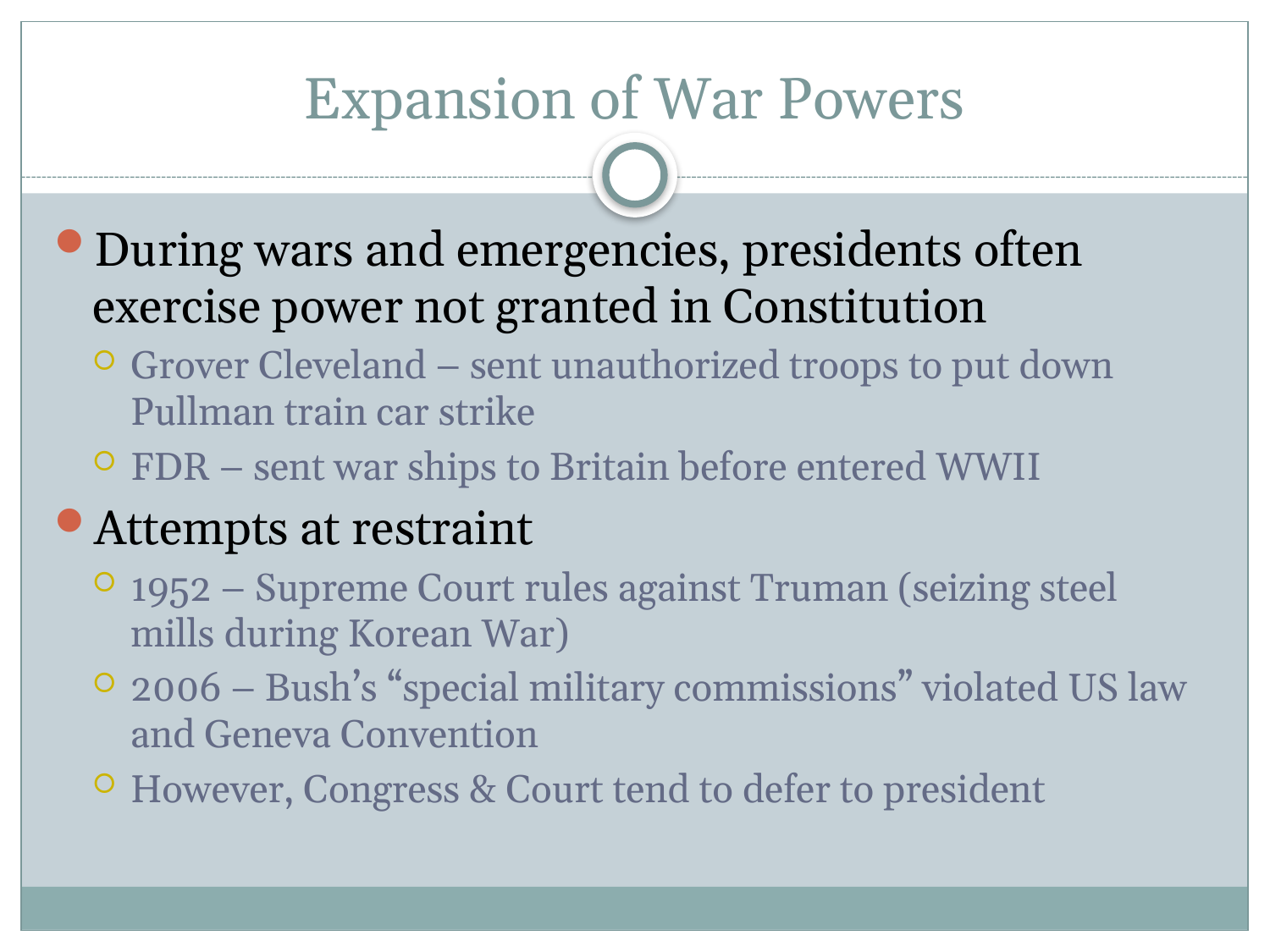

# Expansion of War Powers
During wars and emergencies, presidents often exercise power not granted in Constitution
Grover Cleveland – sent unauthorized troops to put down Pullman train car strike
FDR – sent war ships to Britain before entered WWII
Attempts at restraint
1952 – Supreme Court rules against Truman (seizing steel mills during Korean War)
2006 – Bush’s “special military commissions” violated US law and Geneva Convention
However, Congress & Court tend to defer to president